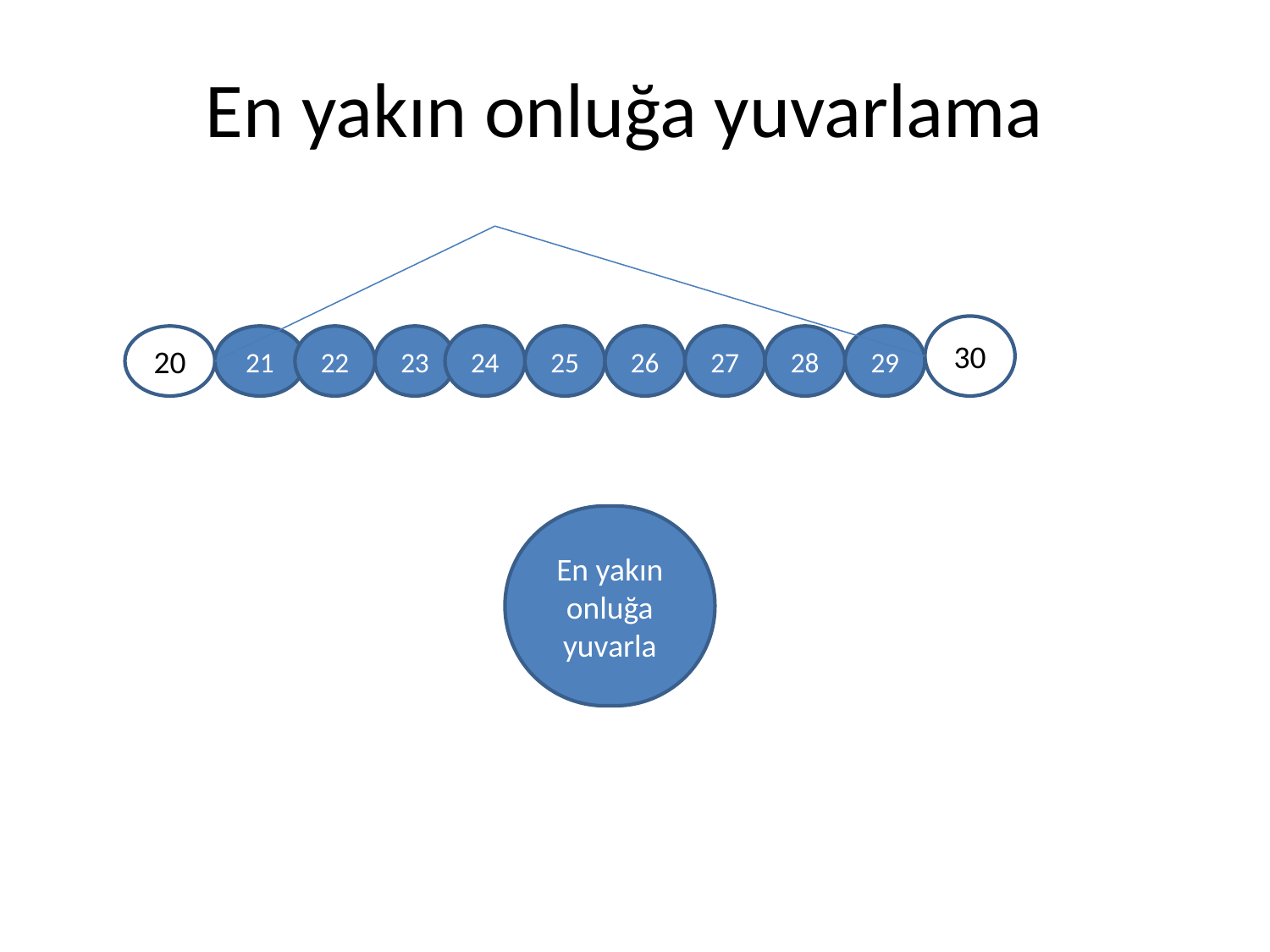

# En yakın onluğa yuvarlama
30
20
21
22
23
24
25
26
27
28
29
En yakın onluğa yuvarla